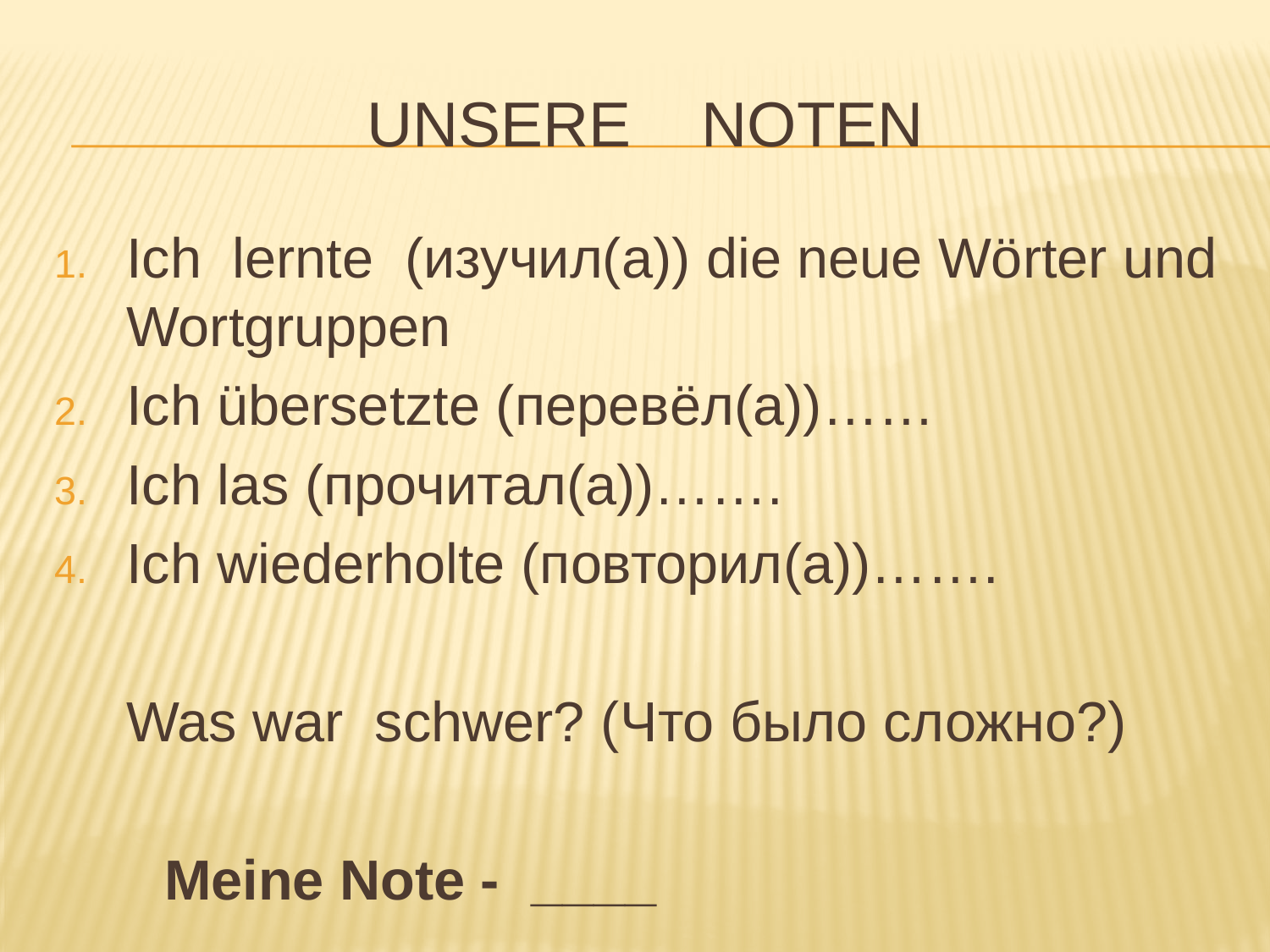

# Unsere    nOTEN
Ich  lernte  (изучил(а)) die neue Wörter und Wortgruppen
Ich übersetzte (перевёл(а))……
Ich las (прочитал(а))…….
Ich wiederholte (повторил(а))…….

 	Was war  schwer? (Что было сложно?)

       Meine Note -  ____